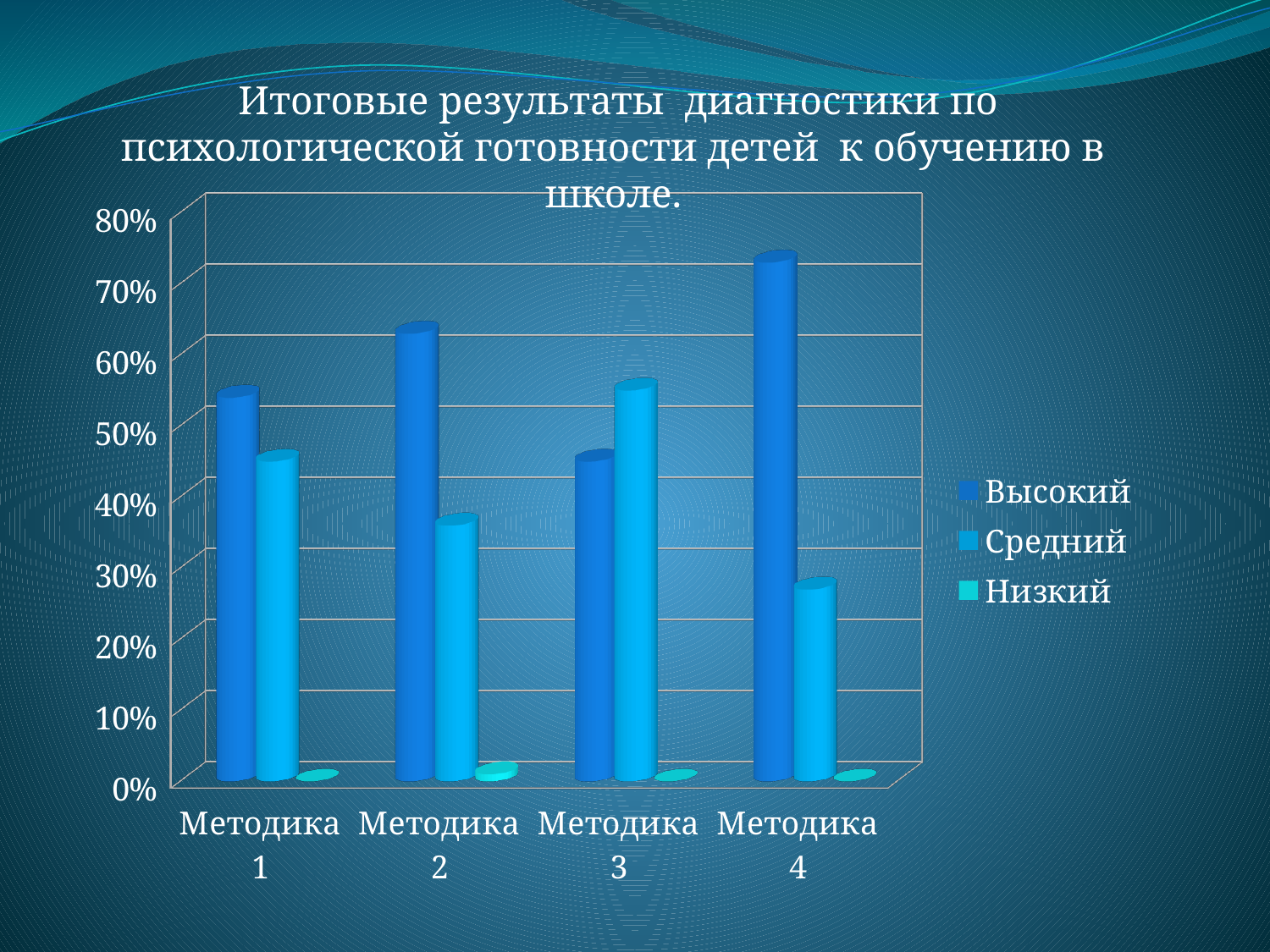

Итоговые результаты  диагностики по психологической готовности детей  к обучению в школе.

[unsupported chart]